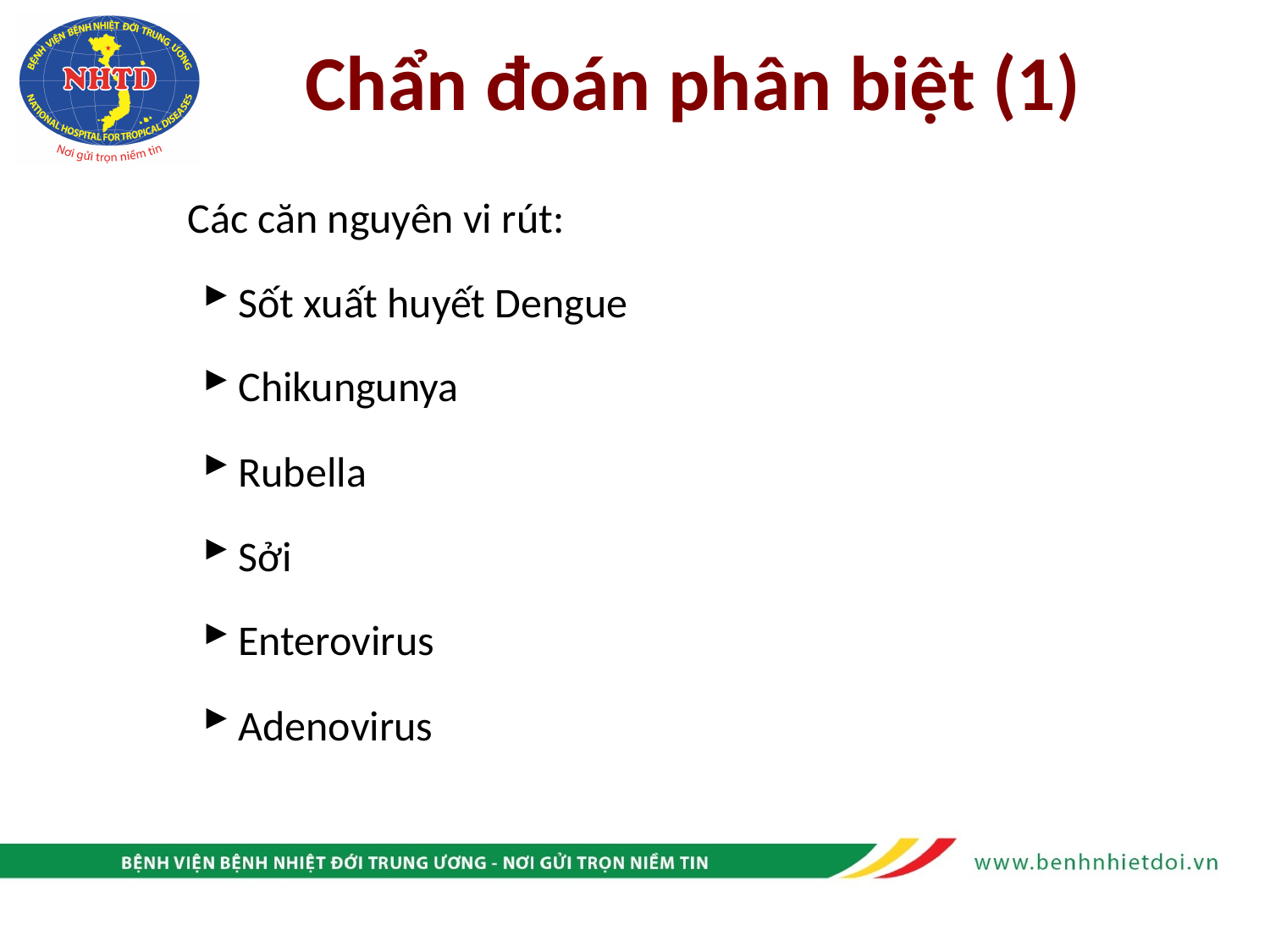

# Chẩn đoán phân biệt (1)
Các căn nguyên vi rút:
Sốt xuất huyết Dengue
Chikungunya
Rubella
Sởi
Enterovirus
Adenovirus